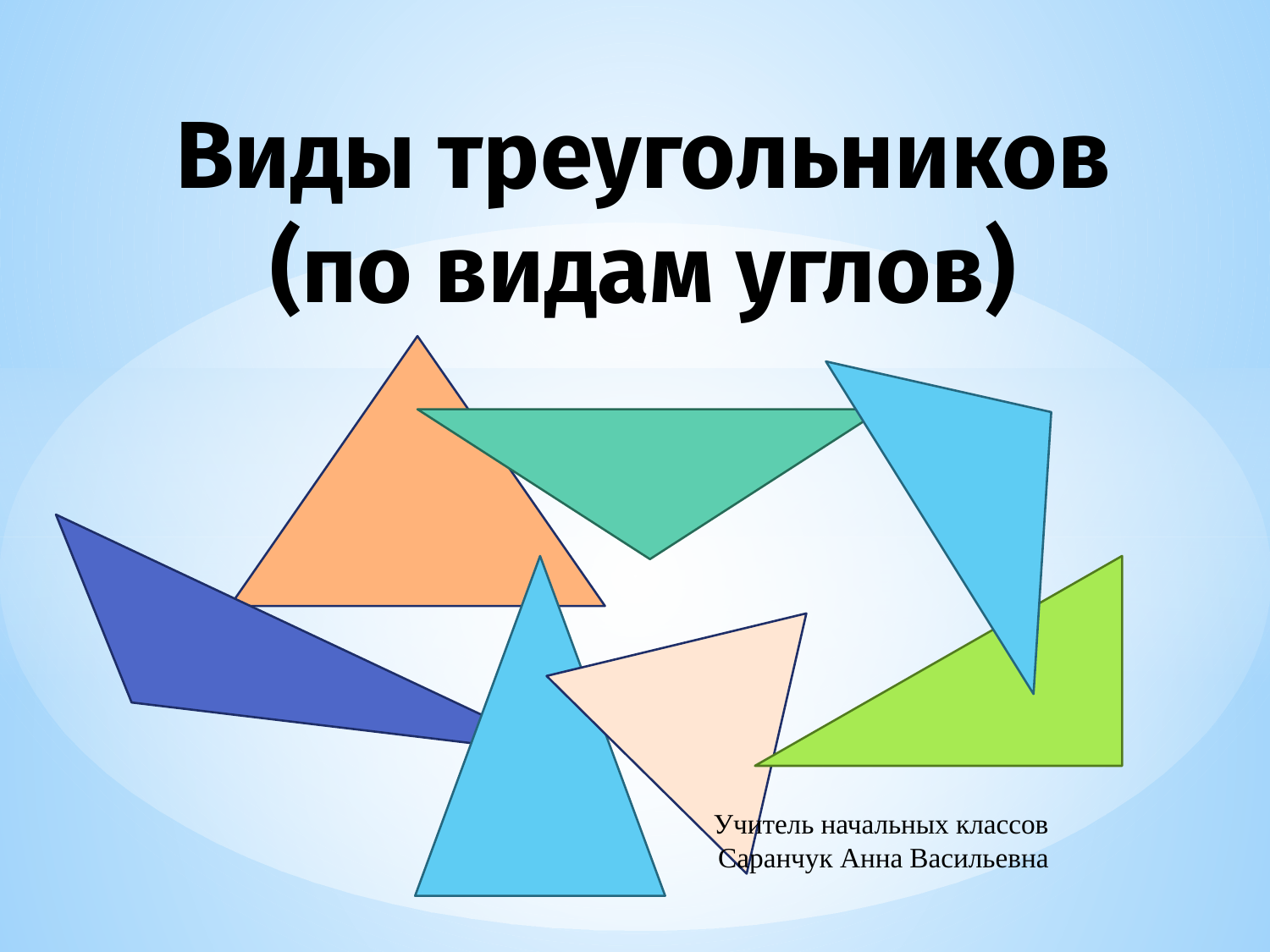

# Виды треугольников (по видам углов)

Учитель начальных классов
Саранчук Анна Васильевна